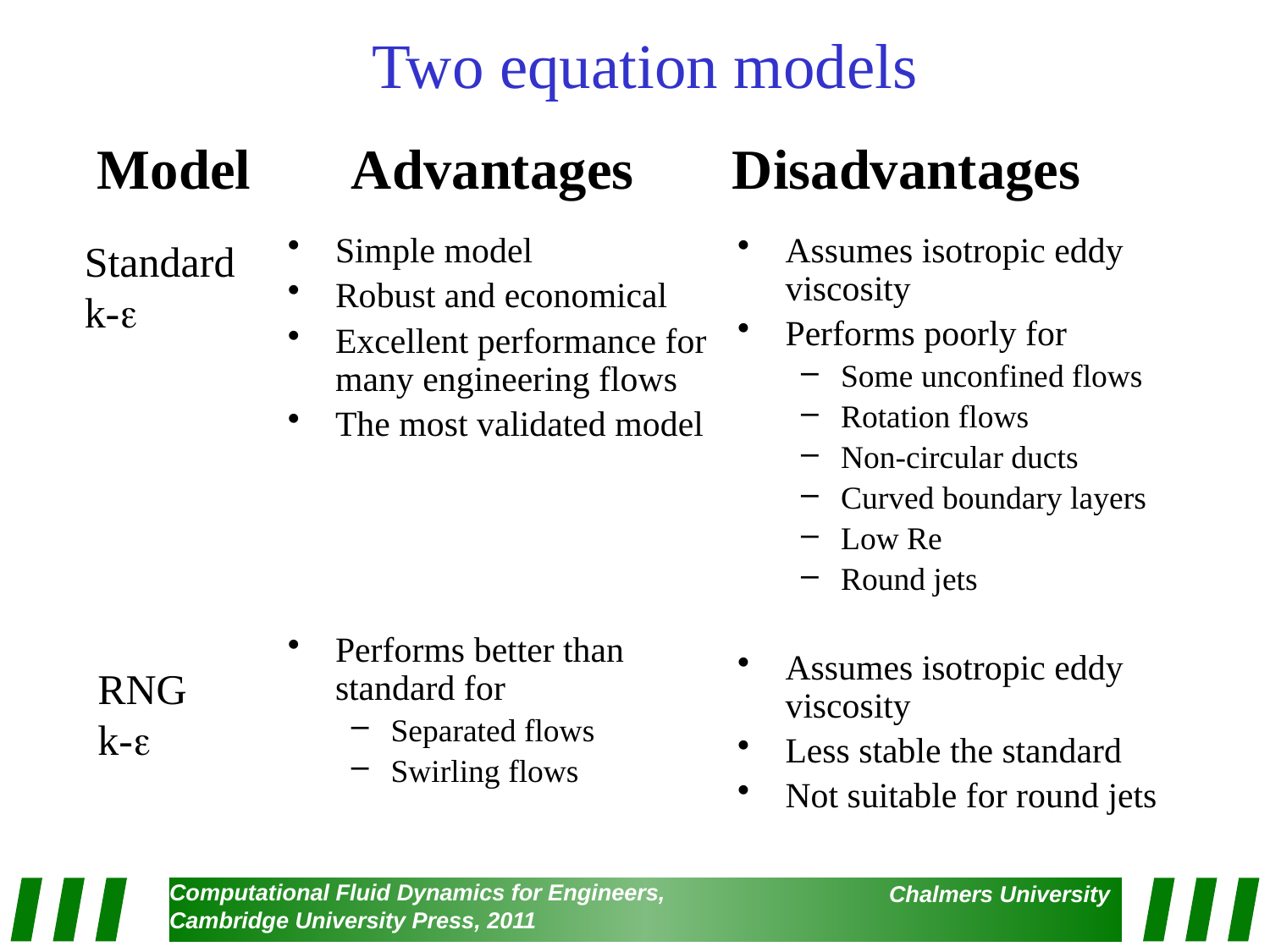

# Two equation models
Model	Advantages	Disadvantages
Assumes isotropic eddy viscosity
Performs poorly for
Some unconfined flows
Rotation flows
Non-circular ducts
Curved boundary layers
Low Re
Round jets

Assumes isotropic eddy viscosity
Less stable the standard
Not suitable for round jets
Simple model
Robust and economical
Excellent performance for many engineering flows
The most validated model

Performs better than standard for
Separated flows
Swirling flows
Standard
k-ε
RNG
k-ε